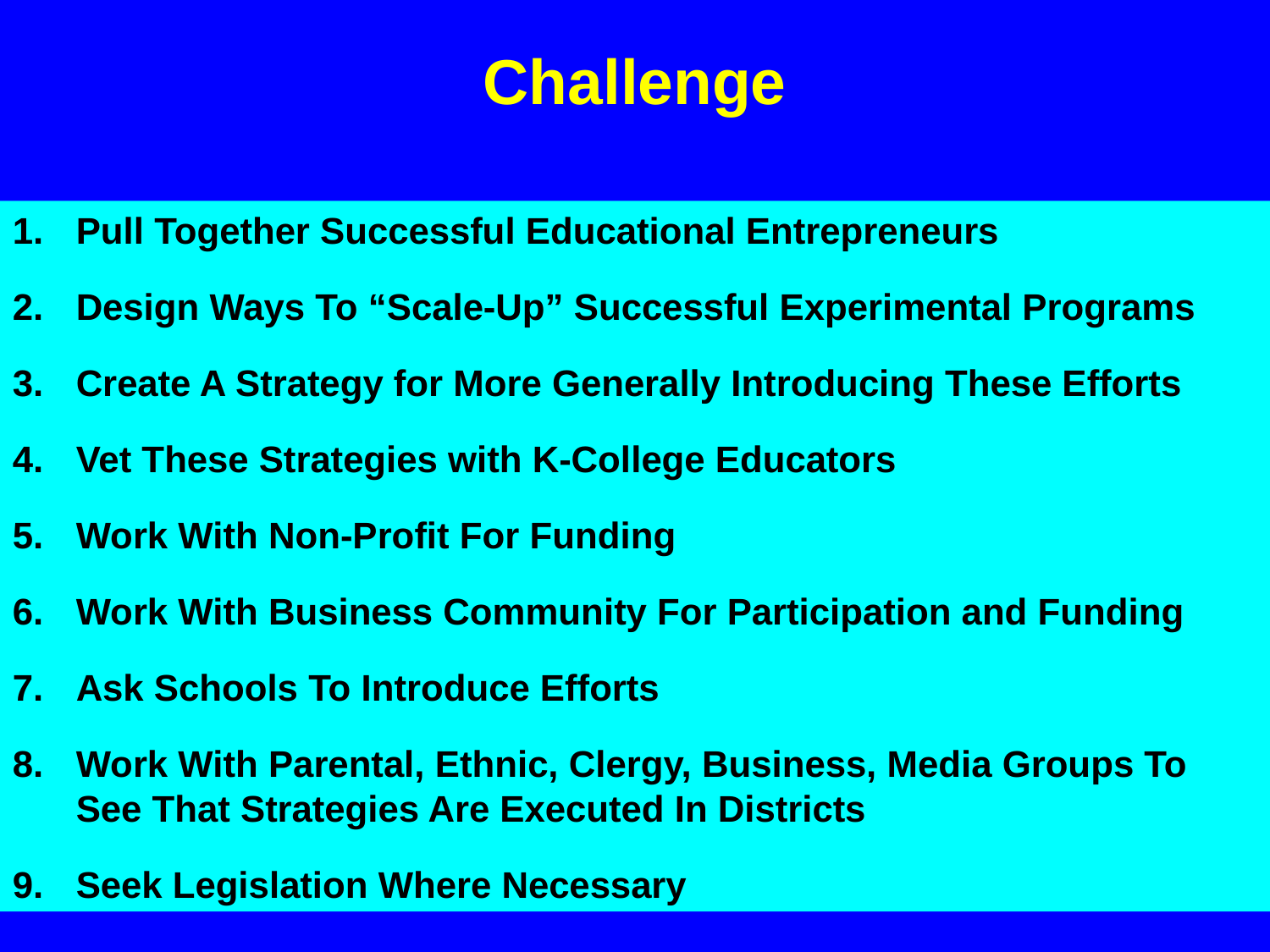

# Challenge
Pull Together Successful Educational Entrepreneurs
Design Ways To “Scale-Up” Successful Experimental Programs
Create A Strategy for More Generally Introducing These Efforts
Vet These Strategies with K-College Educators
Work With Non-Profit For Funding
Work With Business Community For Participation and Funding
Ask Schools To Introduce Efforts
Work With Parental, Ethnic, Clergy, Business, Media Groups To See That Strategies Are Executed In Districts
Seek Legislation Where Necessary